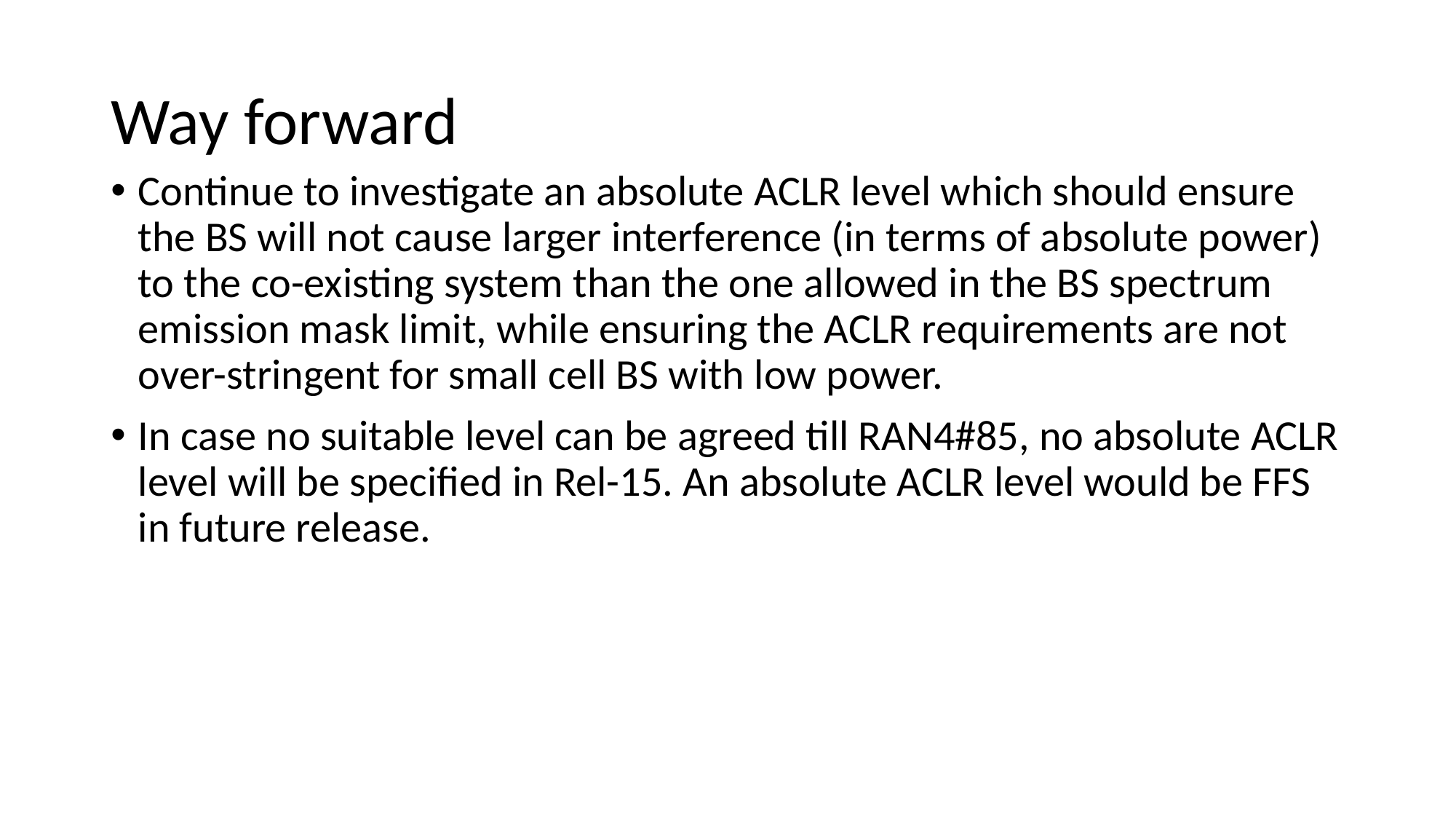

# Way forward
Continue to investigate an absolute ACLR level which should ensure the BS will not cause larger interference (in terms of absolute power) to the co-existing system than the one allowed in the BS spectrum emission mask limit, while ensuring the ACLR requirements are not over-stringent for small cell BS with low power.
In case no suitable level can be agreed till RAN4#85, no absolute ACLR level will be specified in Rel-15. An absolute ACLR level would be FFS in future release.